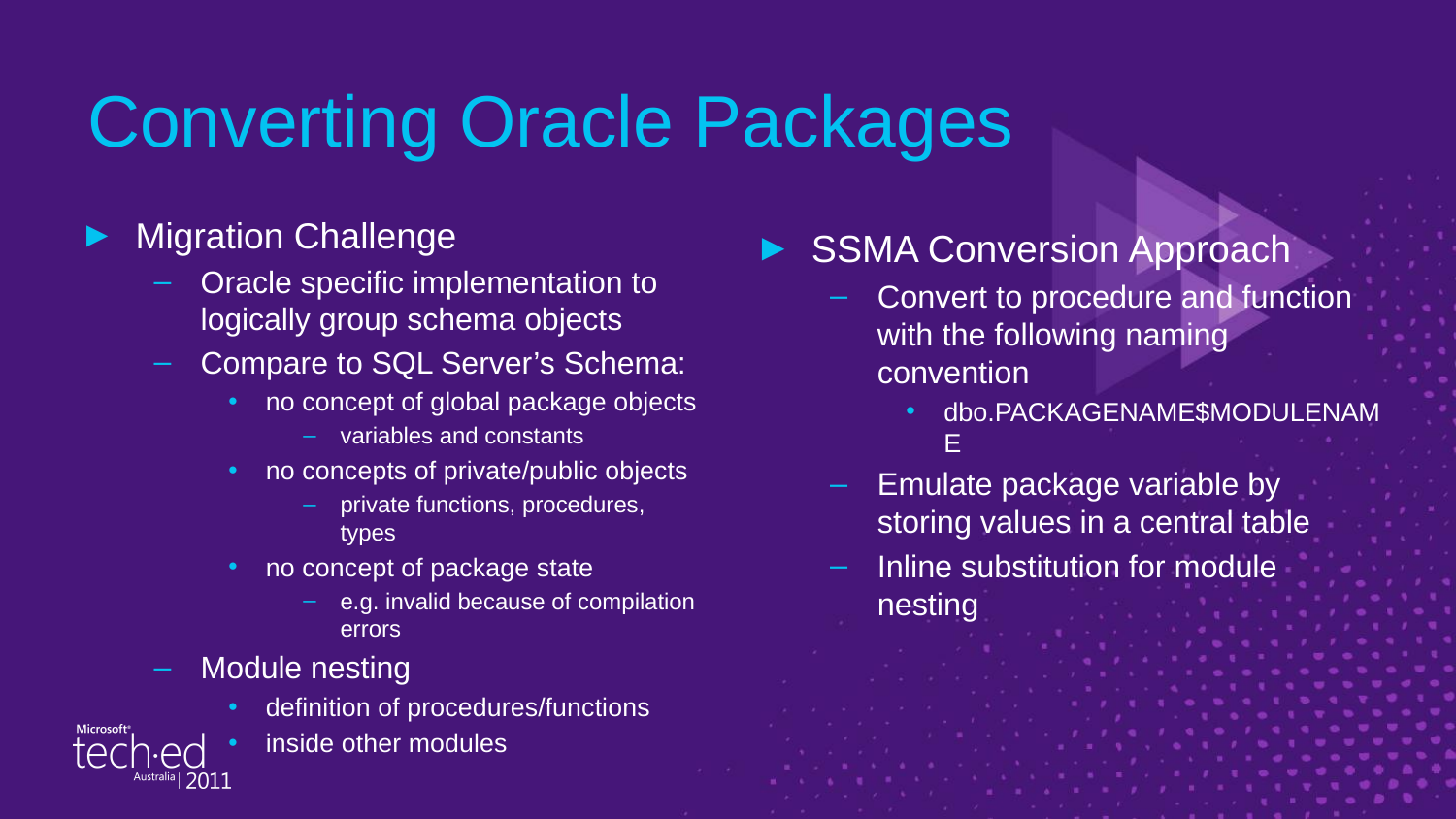

# Converting Oracle Packages
Migration Challenge
Oracle specific implementation to logically group schema objects
Compare to SQL Server’s Schema:
no concept of global package objects
variables and constants
no concepts of private/public objects
private functions, procedures, types
no concept of package state
e.g. invalid because of compilation errors
Module nesting
definition of procedures/functions
inside other modules

SSMA Conversion Approach
Convert to procedure and function with the following naming convention
dbo.PACKAGENAME$MODULENAME
Emulate package variable by storing values in a central table
Inline substitution for module nesting